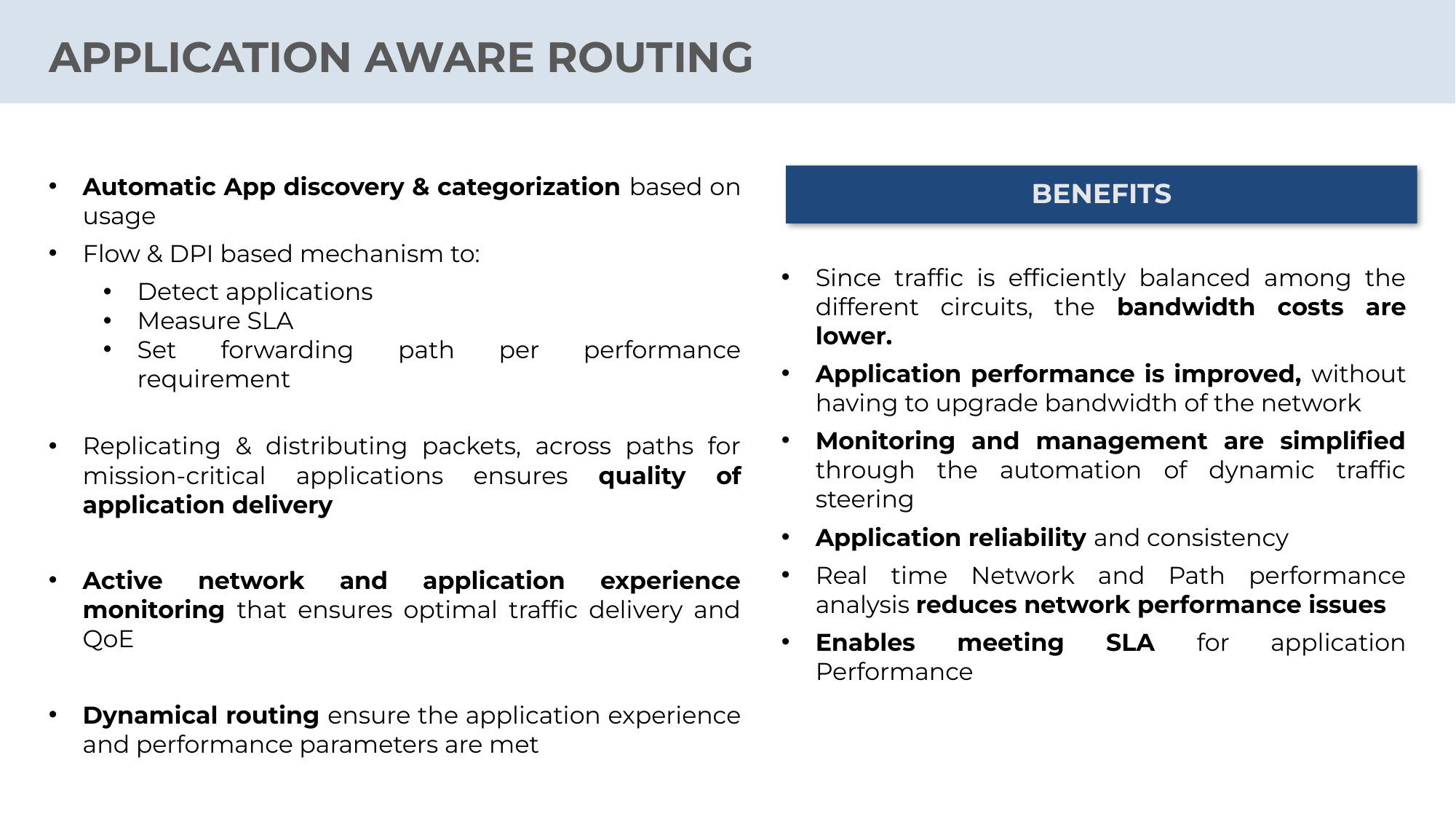

application aware routing
Automatic App discovery & categorization based on usage
Flow & DPI based mechanism to:
Detect applications
Measure SLA
Set forwarding path per performance requirement

Replicating & distributing packets, across paths for mission-critical applications ensures quality of application delivery

Active network and application experience monitoring that ensures optimal traffic delivery and QoE

Dynamical routing ensure the application experience and performance parameters are met
BENEFITS
Since traffic is efficiently balanced among the different circuits, the bandwidth costs are lower.
Application performance is improved, without having to upgrade bandwidth of the network
Monitoring and management are simplified through the automation of dynamic traffic steering
Application reliability and consistency
Real time Network and Path performance analysis reduces network performance issues
Enables meeting SLA for application Performance